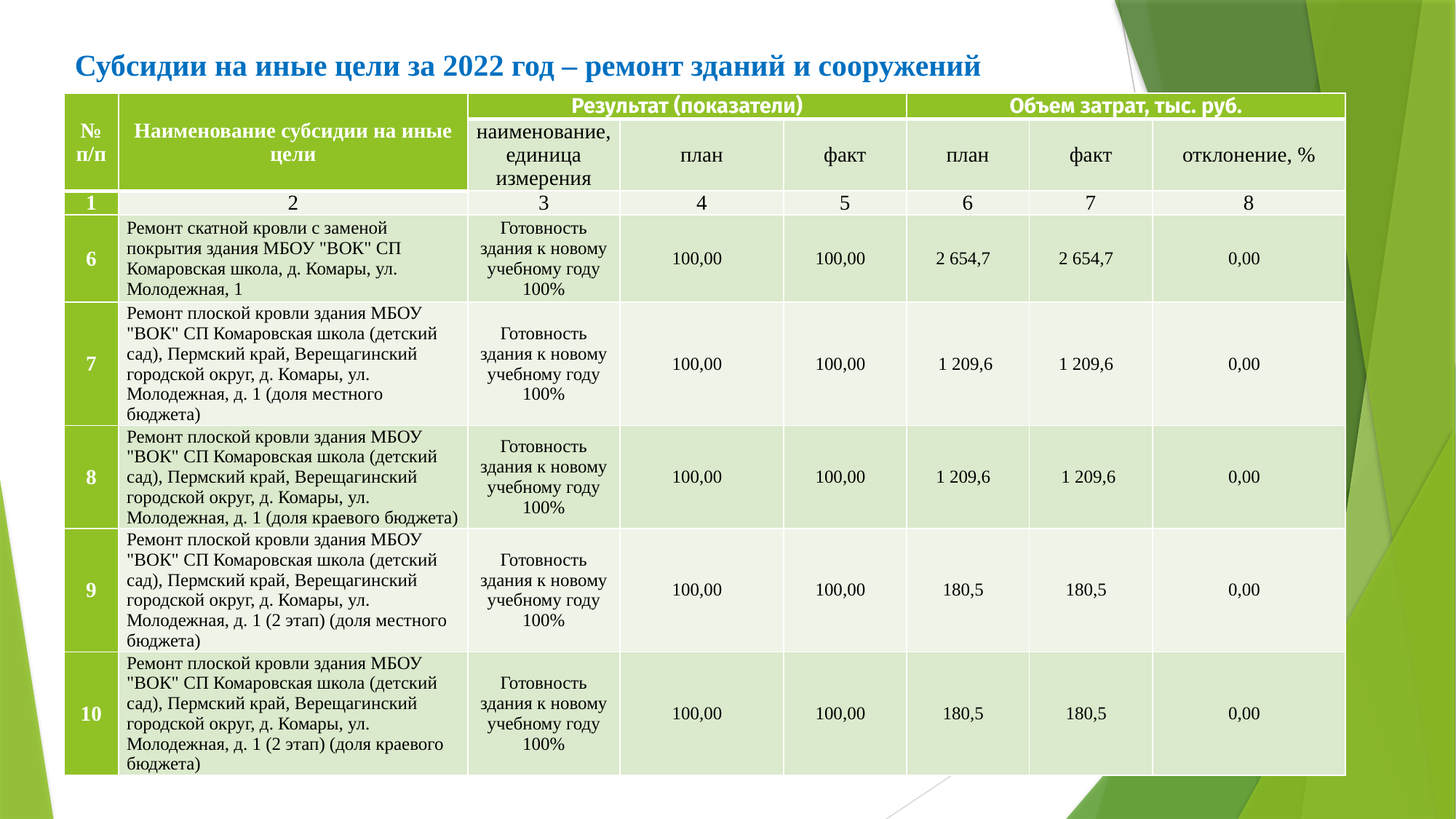

# Субсидии на иные цели за 2022 год – ремонт зданий и сооружений
| № п/п | Наименование субсидии на иные цели | Результат (показатели) |  |  | Объем затрат, тыс. руб. |  |  |
| --- | --- | --- | --- | --- | --- | --- | --- |
|  |  | наименование, единица измерения | план | факт | план | факт | отклонение, % |
| 1 | 2 | 3 | 4 | 5 | 6 | 7 | 8 |
| 6 | Ремонт скатной кровли с заменой покрытия здания МБОУ "ВОК" СП Комаровская школа, д. Комары, ул. Молодежная, 1 | Готовность здания к новому учебному году 100% | 100,00 | 100,00 | 2 654,7 | 2 654,7 | 0,00 |
| 7 | Ремонт плоской кровли здания МБОУ "ВОК" СП Комаровская школа (детский сад), Пермский край, Верещагинский городской округ, д. Комары, ул. Молодежная, д. 1 (доля местного бюджета) | Готовность здания к новому учебному году 100% | 100,00 | 100,00 | 1 209,6 | 1 209,6 | 0,00 |
| 8 | Ремонт плоской кровли здания МБОУ "ВОК" СП Комаровская школа (детский сад), Пермский край, Верещагинский городской округ, д. Комары, ул. Молодежная, д. 1 (доля краевого бюджета) | Готовность здания к новому учебному году 100% | 100,00 | 100,00 | 1 209,6 | 1 209,6 | 0,00 |
| 9 | Ремонт плоской кровли здания МБОУ "ВОК" СП Комаровская школа (детский сад), Пермский край, Верещагинский городской округ, д. Комары, ул. Молодежная, д. 1 (2 этап) (доля местного бюджета) | Готовность здания к новому учебному году 100% | 100,00 | 100,00 | 180,5 | 180,5 | 0,00 |
| 10 | Ремонт плоской кровли здания МБОУ "ВОК" СП Комаровская школа (детский сад), Пермский край, Верещагинский городской округ, д. Комары, ул. Молодежная, д. 1 (2 этап) (доля краевого бюджета) | Готовность здания к новому учебному году 100% | 100,00 | 100,00 | 180,5 | 180,5 | 0,00 |